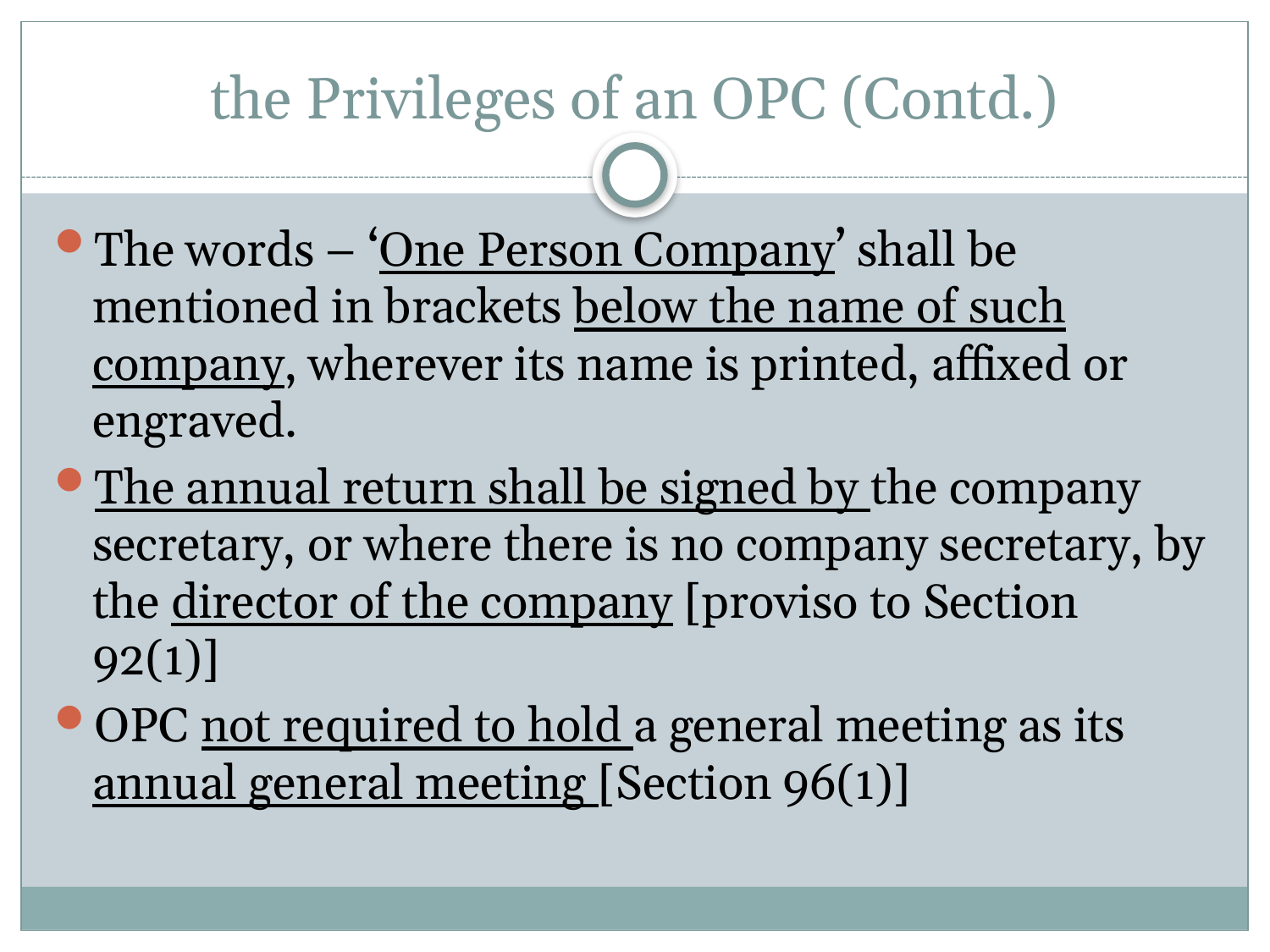

# the Privileges of an OPC (Contd.)
The words – ‘One Person Company’ shall be mentioned in brackets below the name of such company, wherever its name is printed, affixed or engraved.
The annual return shall be signed by the company secretary, or where there is no company secretary, by the director of the company [proviso to Section 92(1)]
OPC not required to hold a general meeting as its annual general meeting [Section 96(1)]